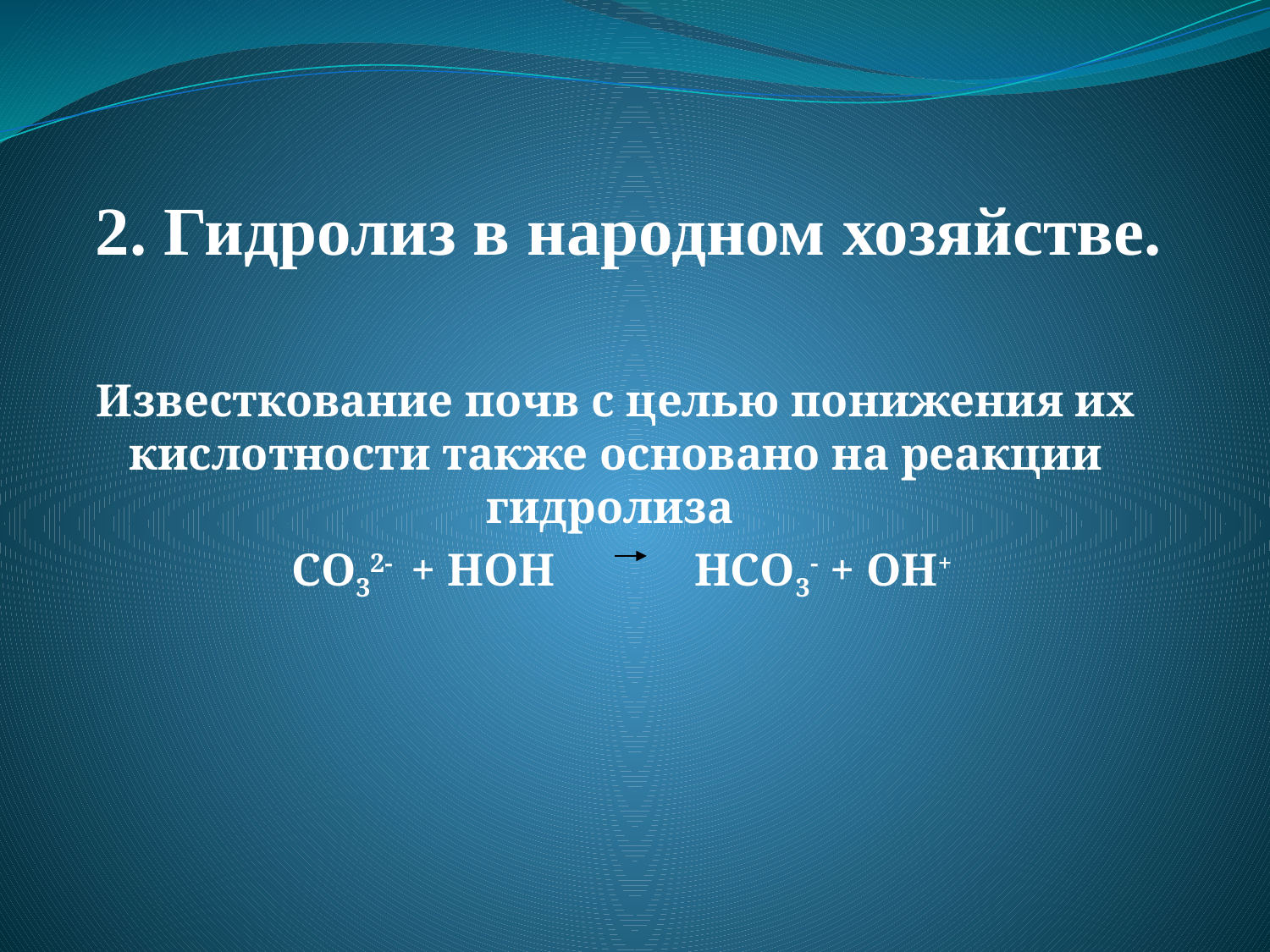

# 2. Гидролиз в народном хозяйстве.
Известкование почв с целью понижения их кислотности также основано на реакции гидролиза
 CO32-  + НОН            НСО3- + ОН+